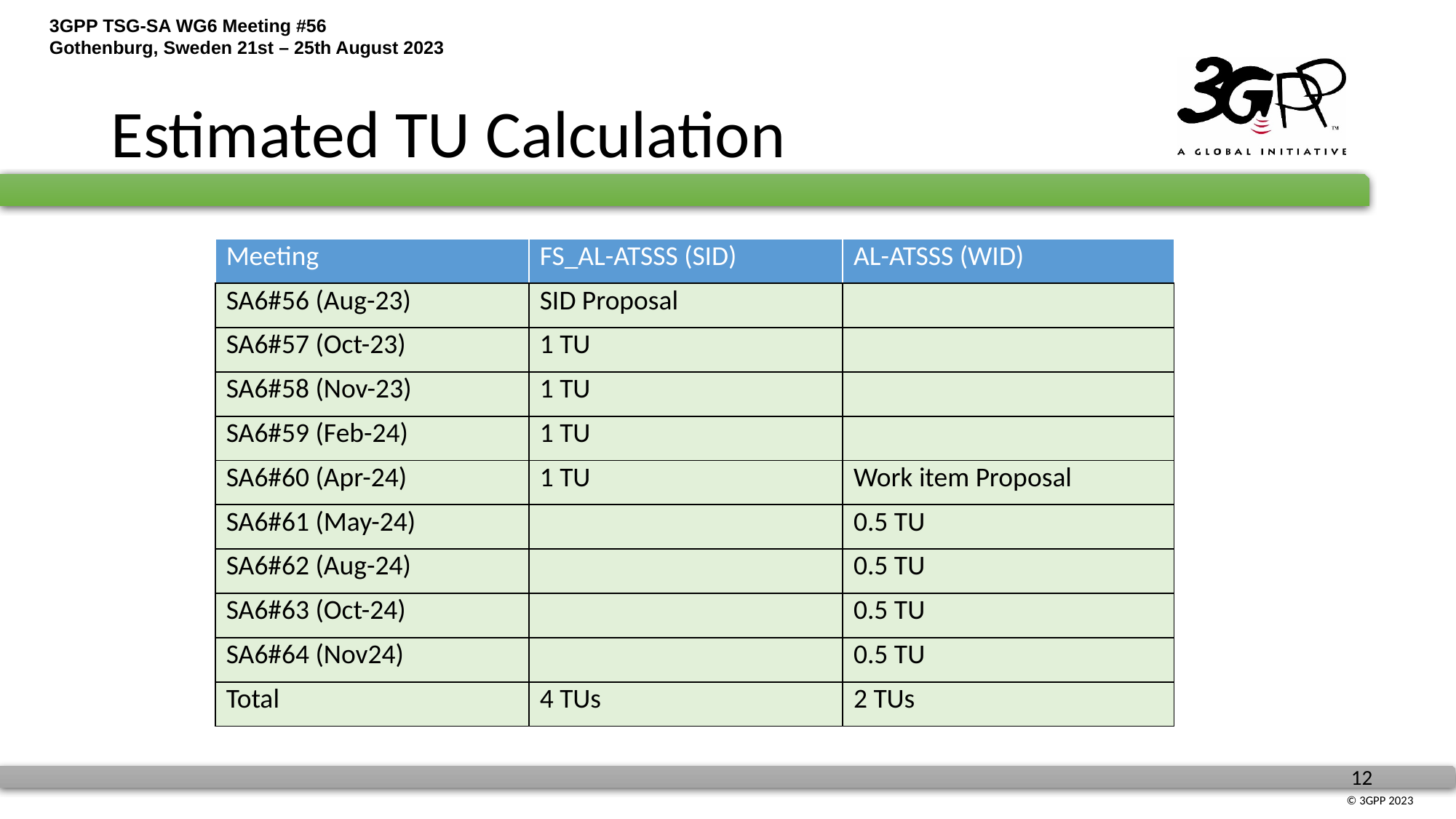

# Estimated TU Calculation
| Meeting | FS\_AL-ATSSS (SID) | AL-ATSSS (WID) |
| --- | --- | --- |
| SA6#56 (Aug-23) | SID Proposal |  |
| SA6#57 (Oct-23) | 1 TU |  |
| SA6#58 (Nov-23) | 1 TU |  |
| SA6#59 (Feb-24) | 1 TU |  |
| SA6#60 (Apr-24) | 1 TU | Work item Proposal |
| SA6#61 (May-24) |  | 0.5 TU |
| SA6#62 (Aug-24) |  | 0.5 TU |
| SA6#63 (Oct-24) |  | 0.5 TU |
| SA6#64 (Nov24) |  | 0.5 TU |
| Total | 4 TUs | 2 TUs |